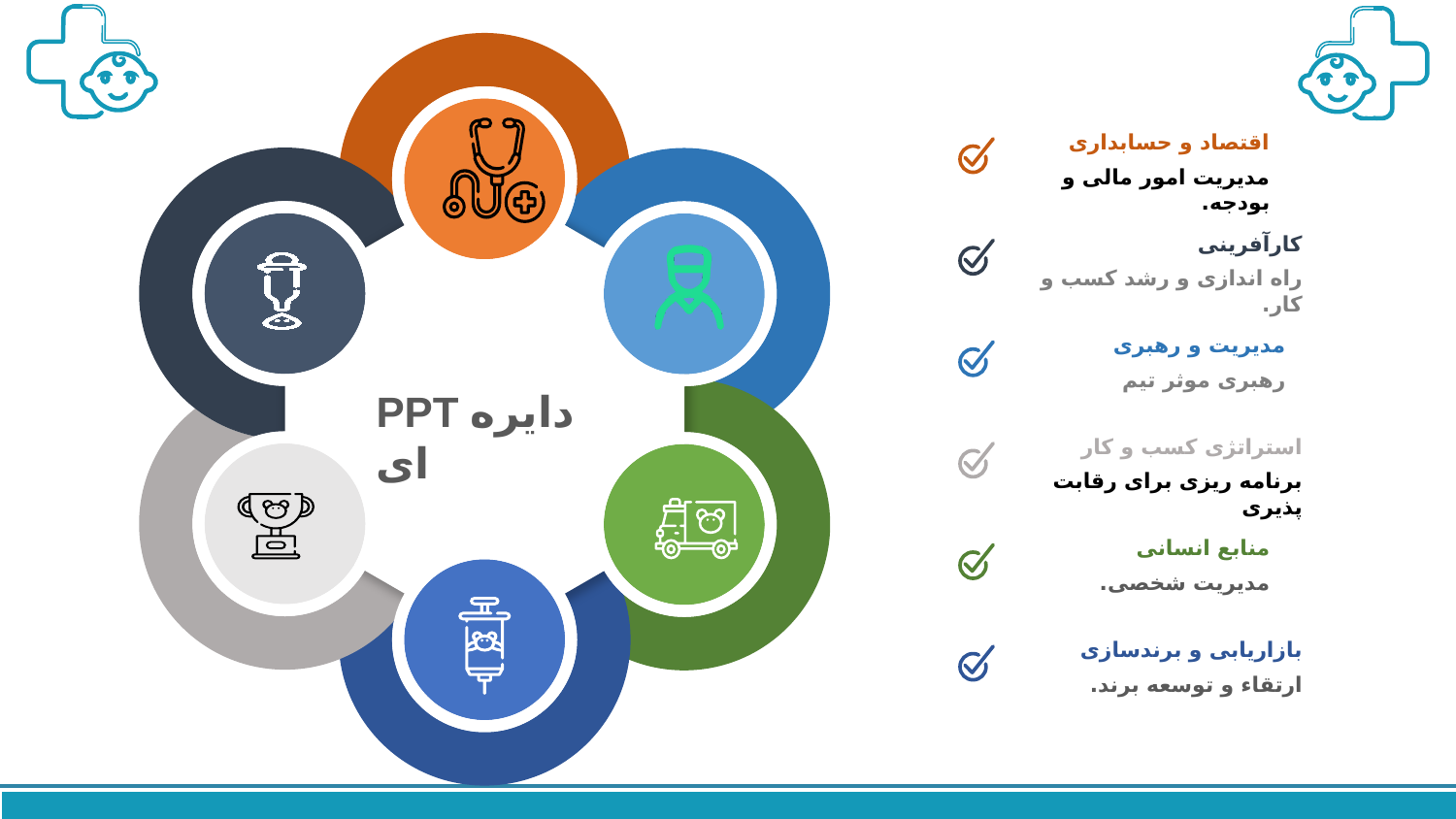

PPT دایره ای

اقتصاد و حسابداری
مدیریت امور مالی و بودجه.

کارآفرینی
راه اندازی و رشد کسب و کار.

مدیریت و رهبری
رهبری موثر تیم

استراتژی کسب و کار
برنامه ریزی برای رقابت پذیری

منابع انسانی
مدیریت شخصی.

بازاریابی و برندسازی
ارتقاء و توسعه برند.